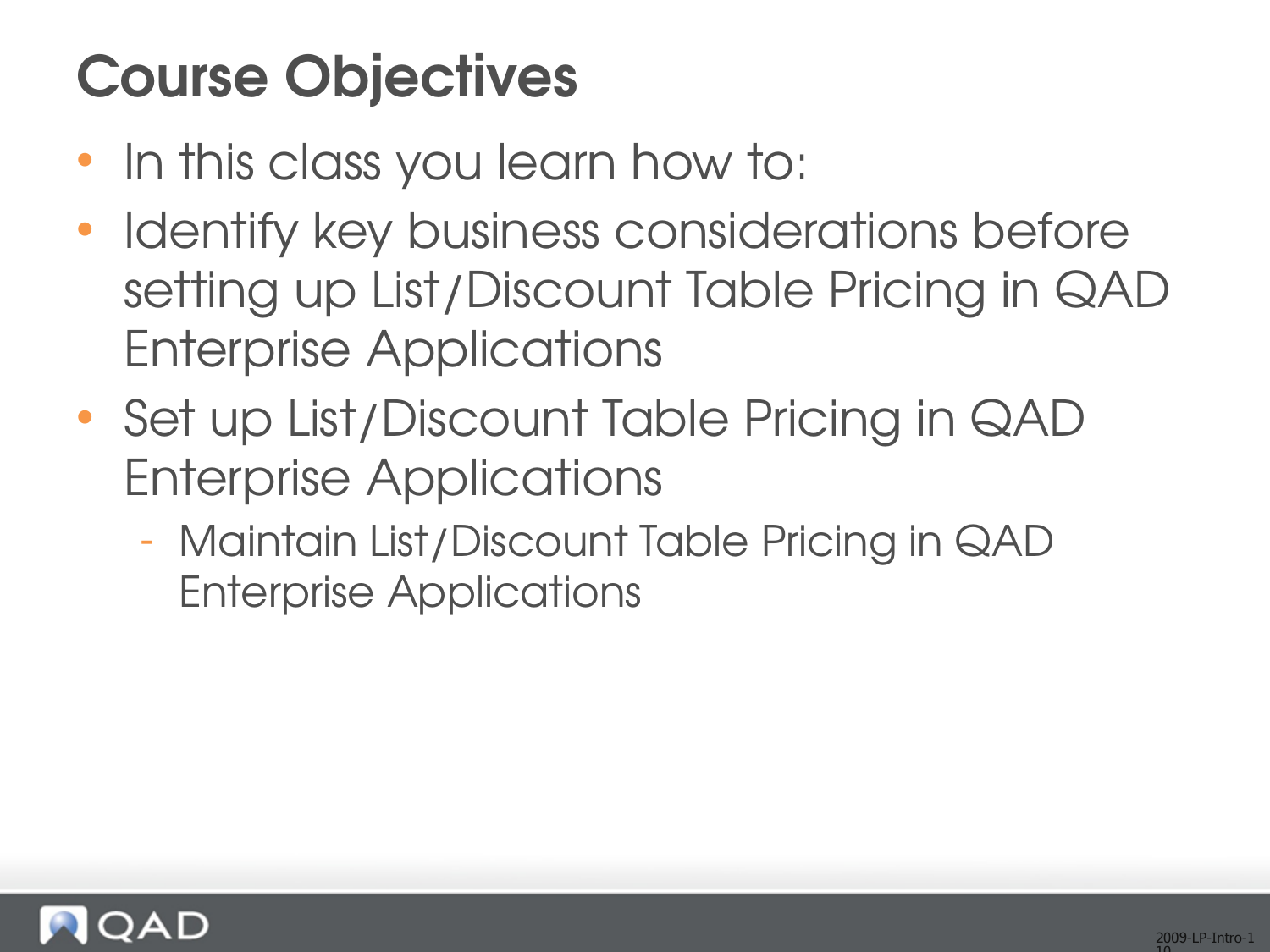

# Course Objectives
In this class you learn how to:
Identify key business considerations before setting up List/Discount Table Pricing in QAD Enterprise Applications
Set up List/Discount Table Pricing in QAD Enterprise Applications
Maintain List/Discount Table Pricing in QAD Enterprise Applications
2009-LP-Intro-110